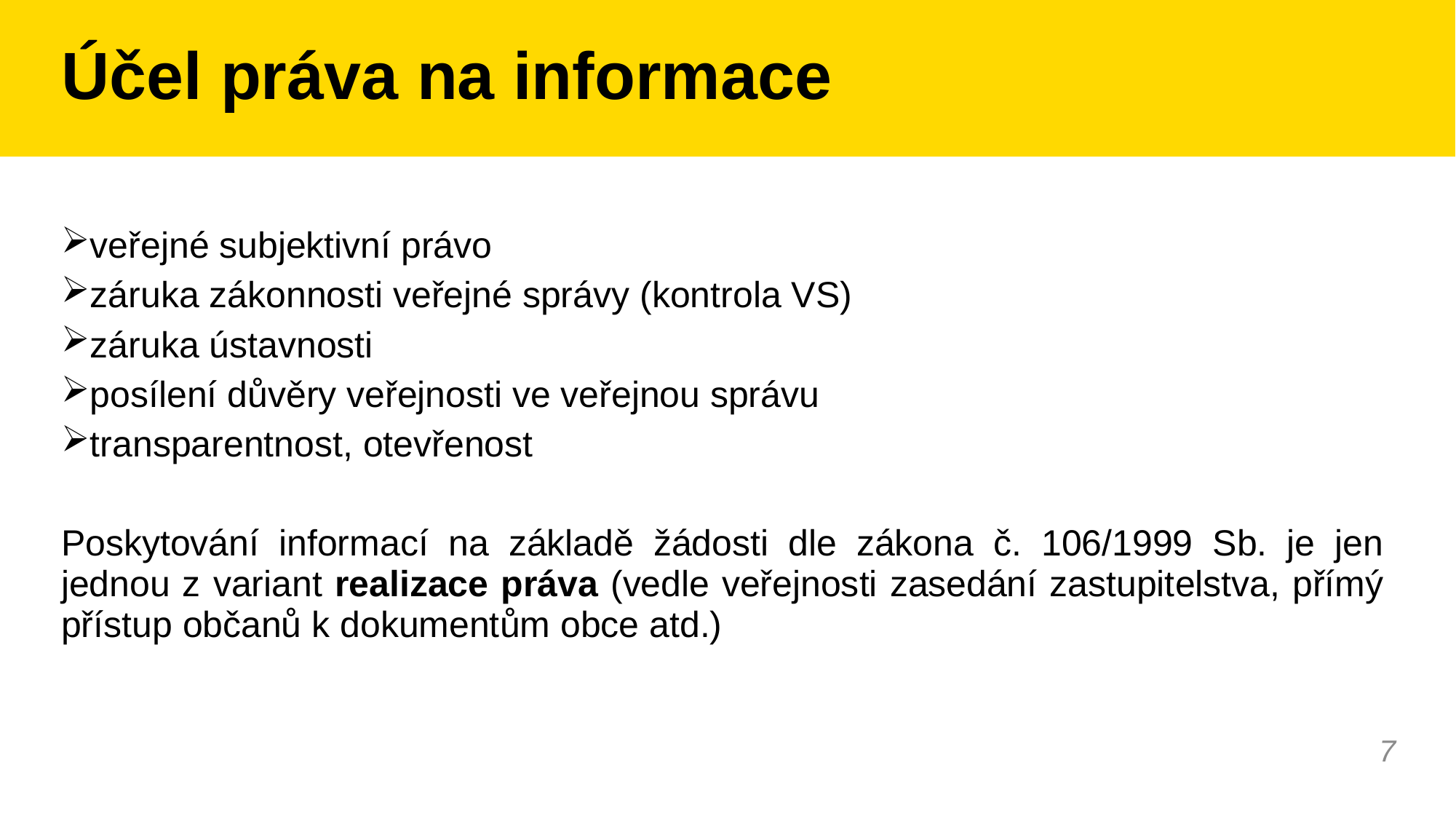

# Účel práva na informace

veřejné subjektivní právo
záruka zákonnosti veřejné správy (kontrola VS)
záruka ústavnosti
posílení důvěry veřejnosti ve veřejnou správu
transparentnost, otevřenost

Poskytování informací na základě žádosti dle zákona č. 106/1999 Sb. je jen jednou z variant realizace práva (vedle veřejnosti zasedání zastupitelstva, přímý přístup občanů k dokumentům obce atd.)

7